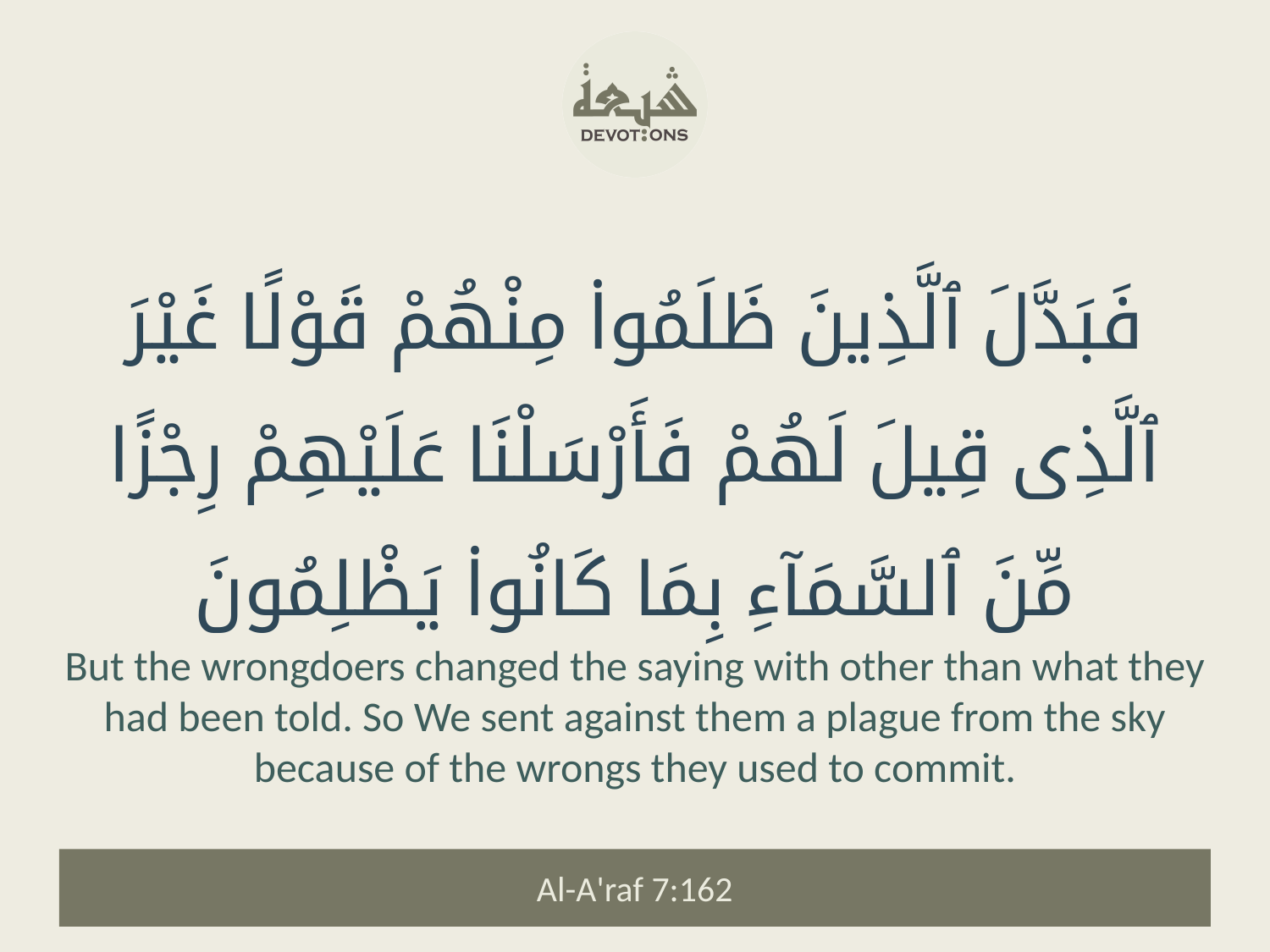

فَبَدَّلَ ٱلَّذِينَ ظَلَمُوا۟ مِنْهُمْ قَوْلًا غَيْرَ ٱلَّذِى قِيلَ لَهُمْ فَأَرْسَلْنَا عَلَيْهِمْ رِجْزًا مِّنَ ٱلسَّمَآءِ بِمَا كَانُوا۟ يَظْلِمُونَ
But the wrongdoers changed the saying with other than what they had been told. So We sent against them a plague from the sky because of the wrongs they used to commit.
Al-A'raf 7:162